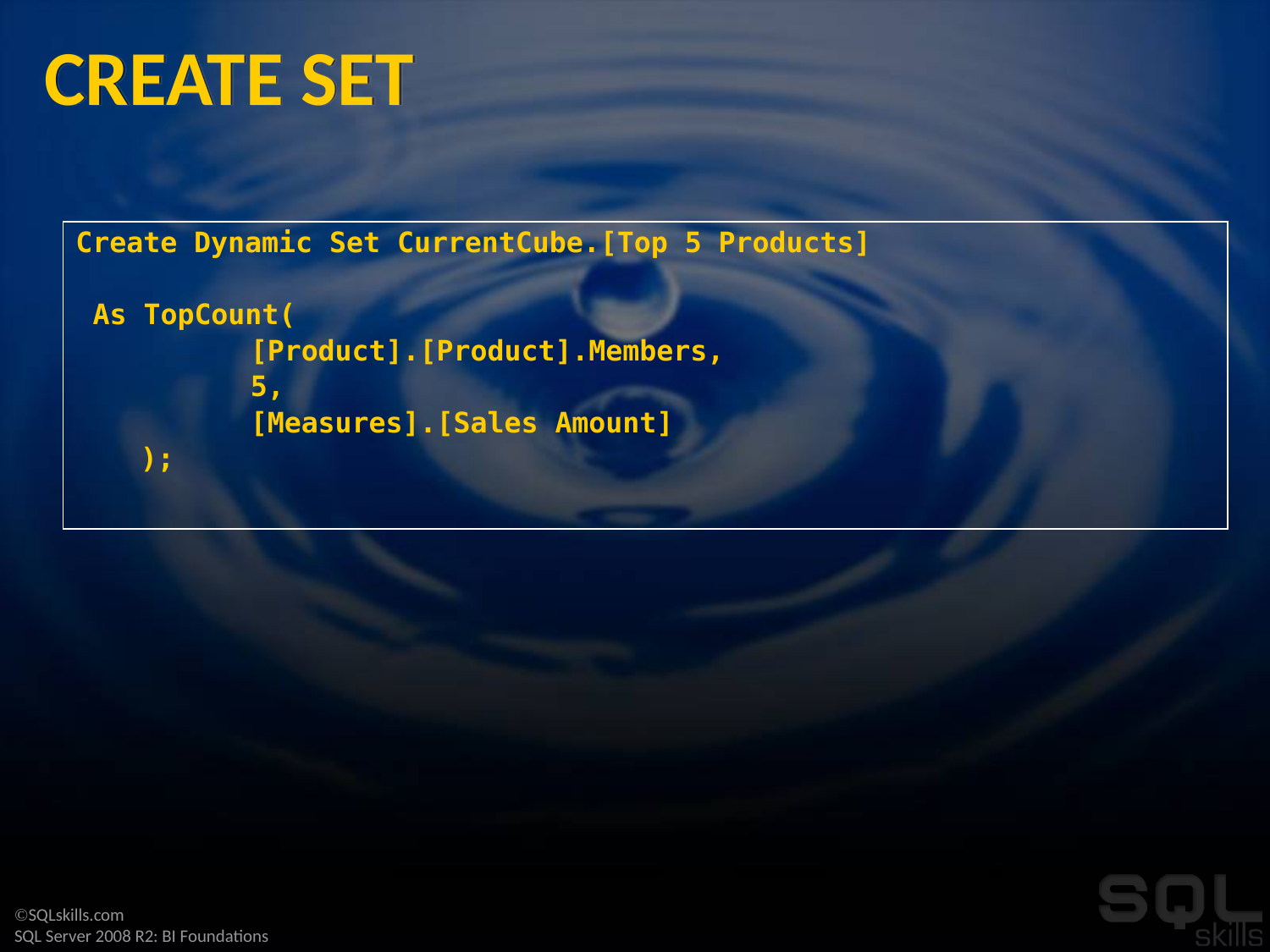

# CREATE SET
Create Dynamic Set CurrentCube.[Top 5 Products]

 As TopCount(
		[Product].[Product].Members,
		5,
		[Measures].[Sales Amount]
	 );